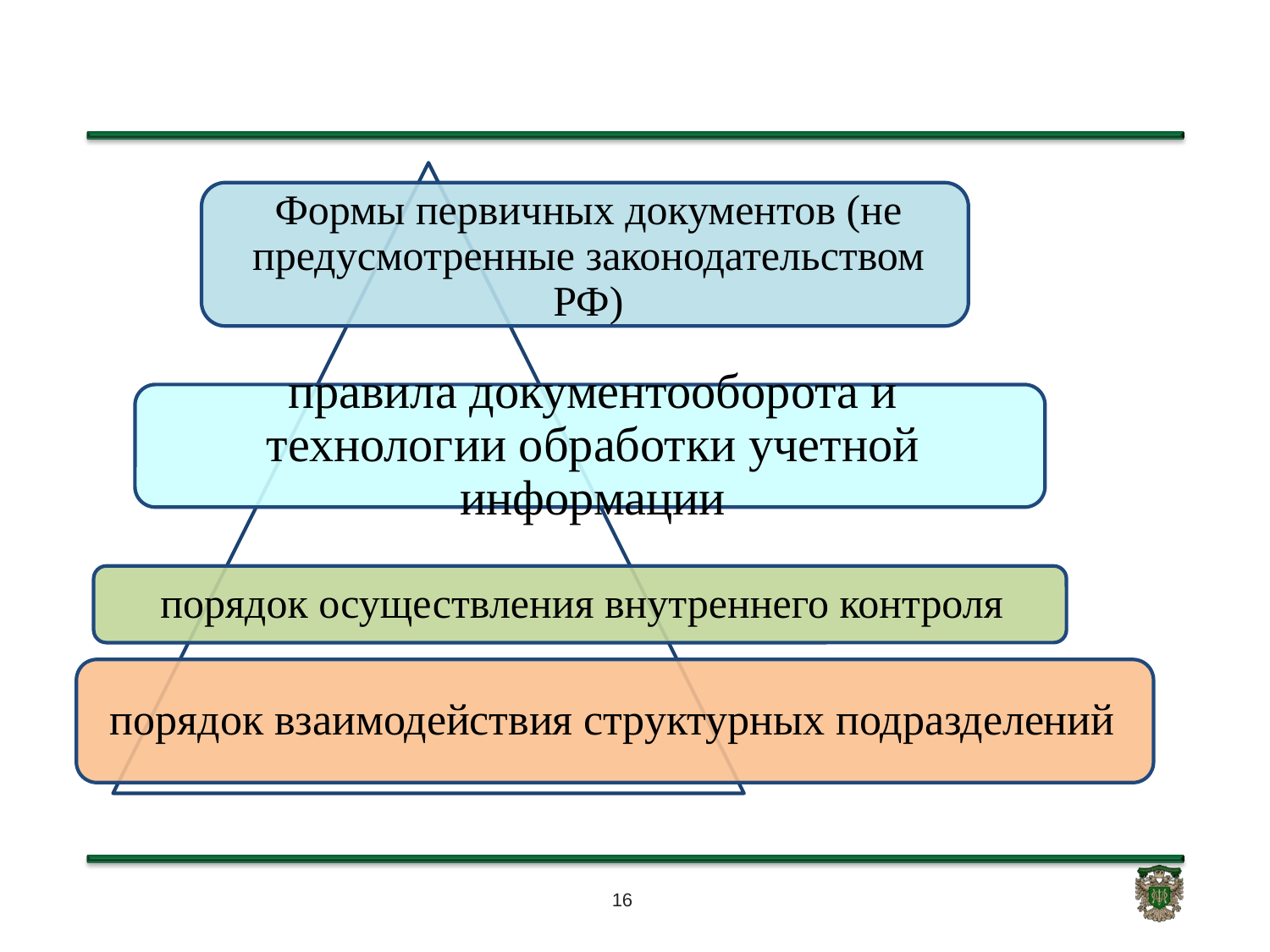

Формы первичных документов (не предусмотренные законодательством РФ)

правила документооборота и технологии обработки учетной информации
порядок взаимодействия структурных подразделений
порядок осуществления внутреннего контроля
16